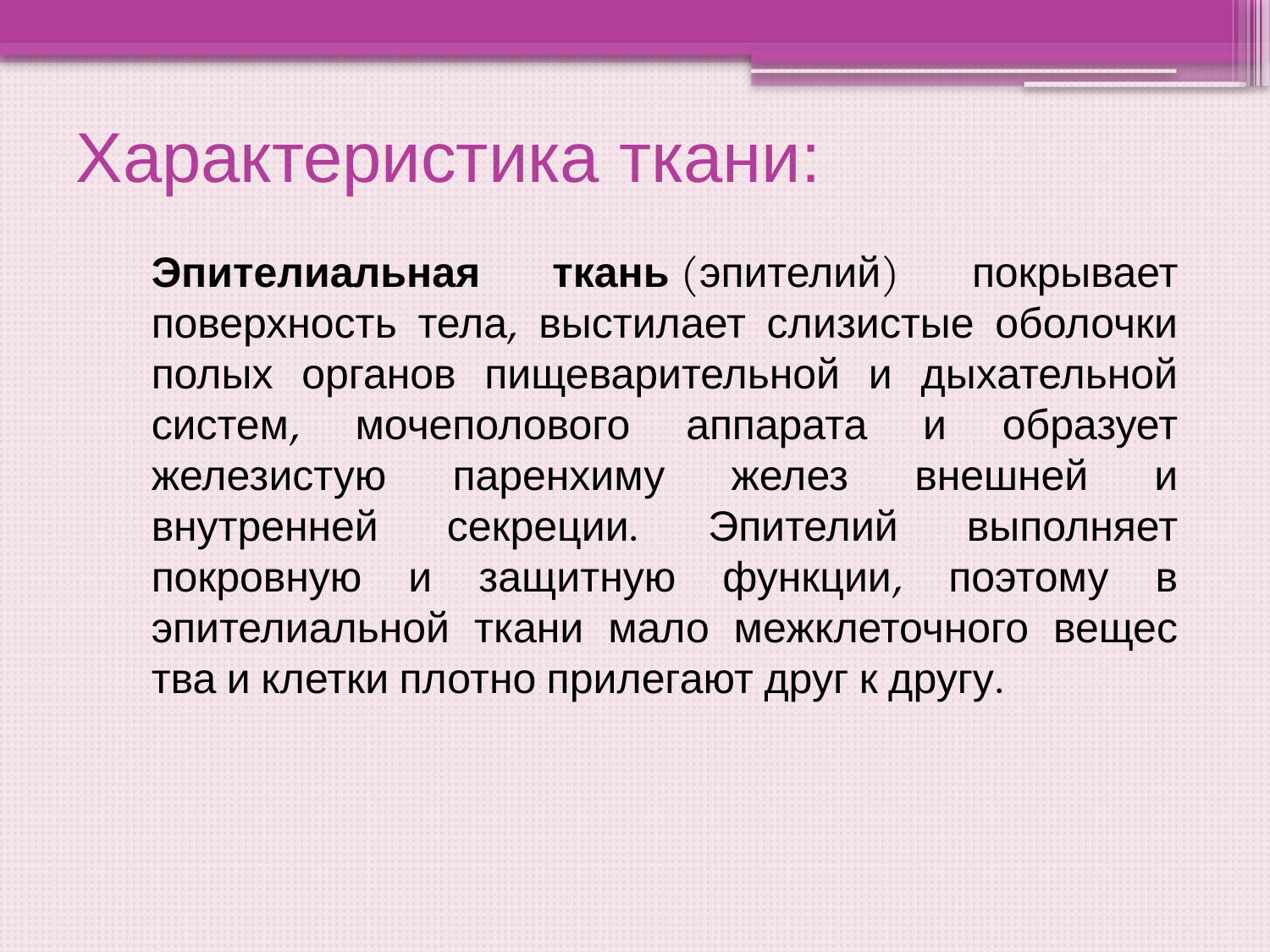

# Характеристика ткани:
Эпителиальная ткань (эпителий) покрывает поверхность тела, выстилает слизистые оболочки полых органов пищеварительной и дыхательной систем, мочеполового аппарата и образует железистую паренхиму желез внешней и внутренней секреции. Эпителий выполняет покровную и защитную функции, поэтому в эпителиальной ткани мало межклеточного вещес тва и клетки плотно прилегают друг к другу.